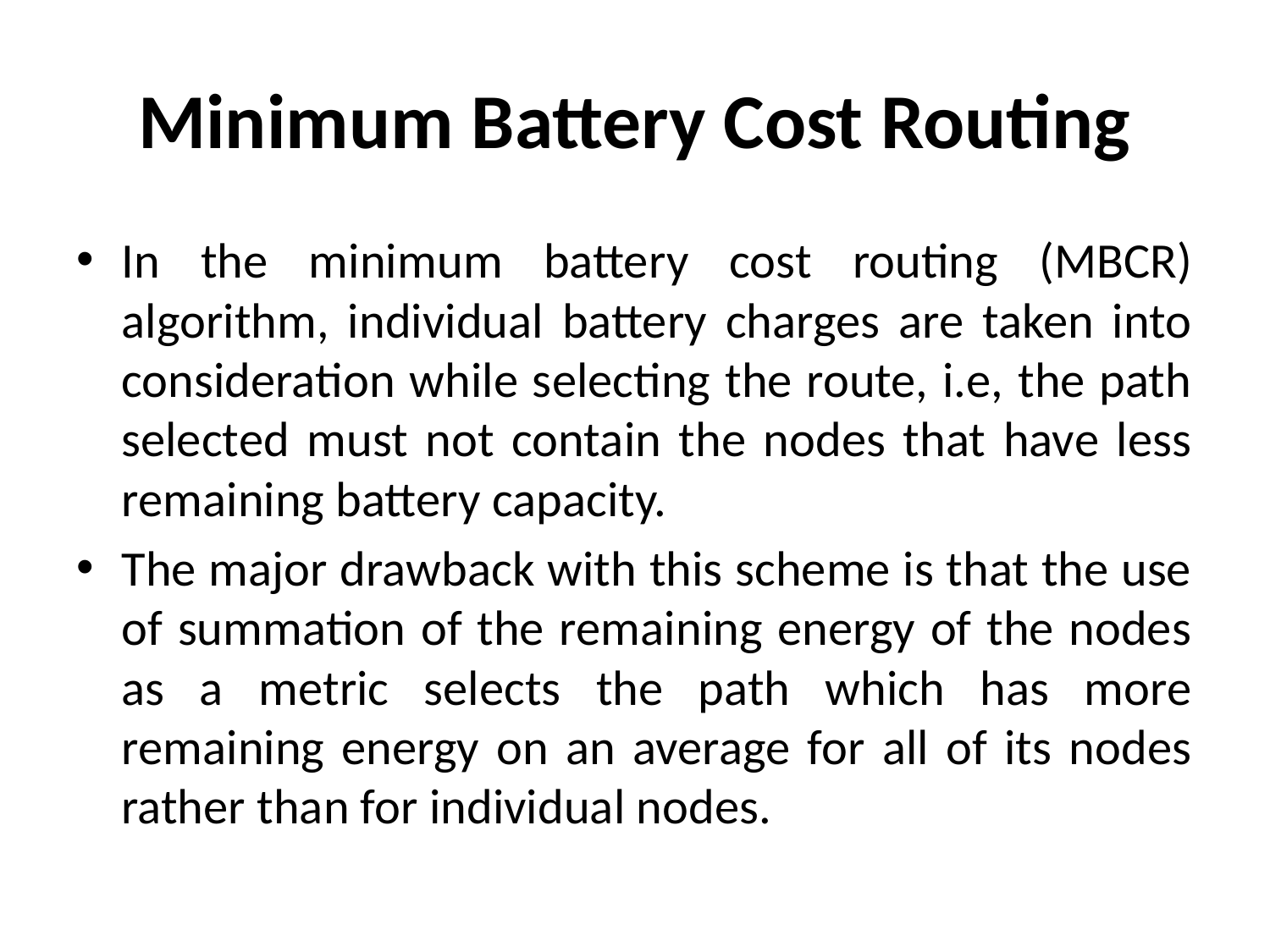

# Minimum Battery Cost Routing
In the minimum battery cost routing (MBCR) algorithm, individual battery charges are taken into consideration while selecting the route, i.e, the path selected must not contain the nodes that have less remaining battery capacity.
The major drawback with this scheme is that the use of summation of the remaining energy of the nodes as a metric selects the path which has more remaining energy on an average for all of its nodes rather than for individual nodes.